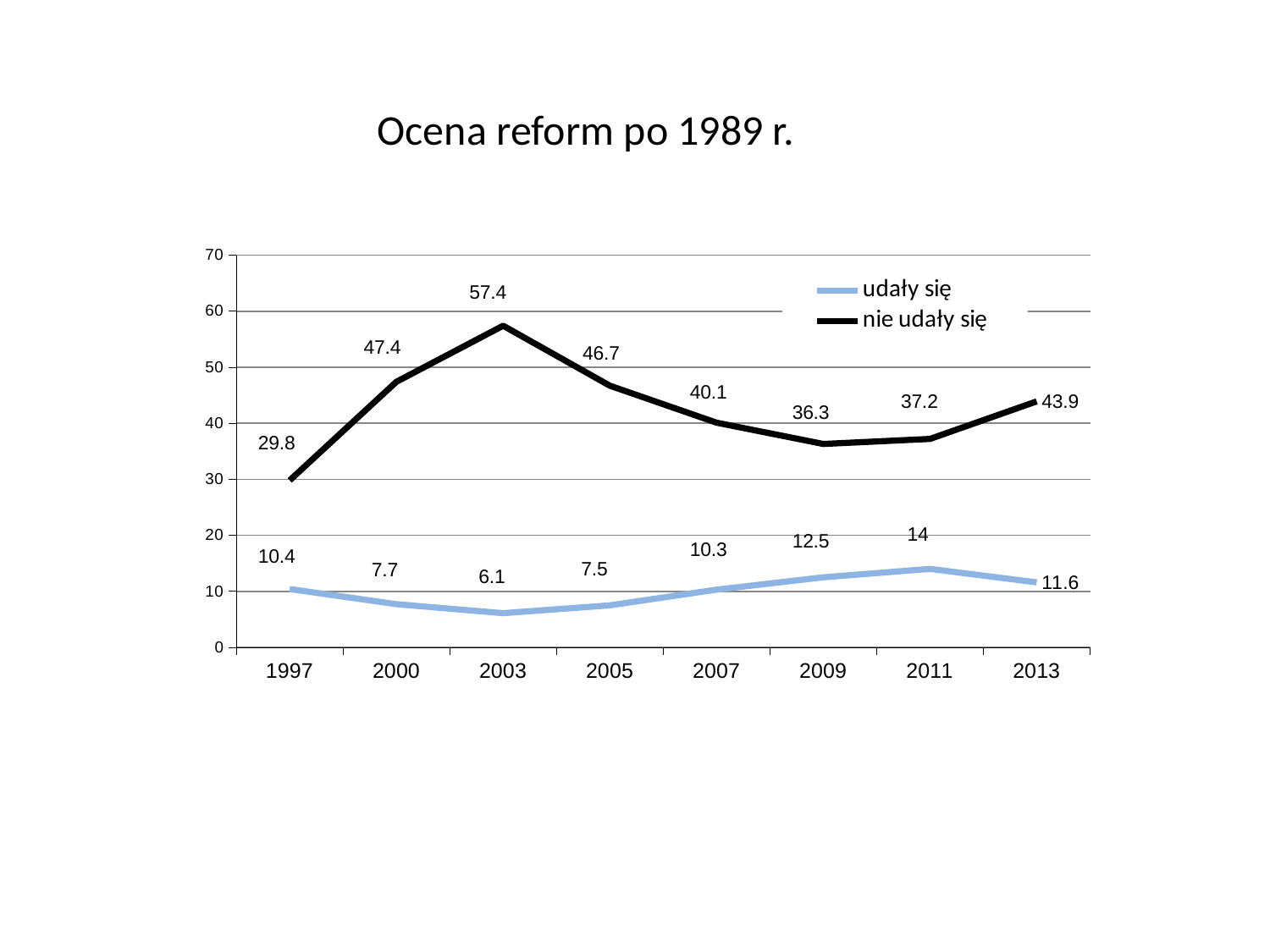

Ocena reform po 1989 r.

### Chart

| Category | udały się | nie udały się  |  |
|---|---|---|---|
| 1997 | 10.4 | 29.8 | None |
| 2000 | 7.7 | 47.4 | None |
| 2003 | 6.1 | 57.4 | None |
| 2005 | 7.5 | 46.7 | None |
| 2007 | 10.3 | 40.1 | None |
| 2009 | 12.5 | 36.3 | None |
| 2011 | 14.0 | 37.2 | None |
| 2013 | 11.6 | 43.9 | None |